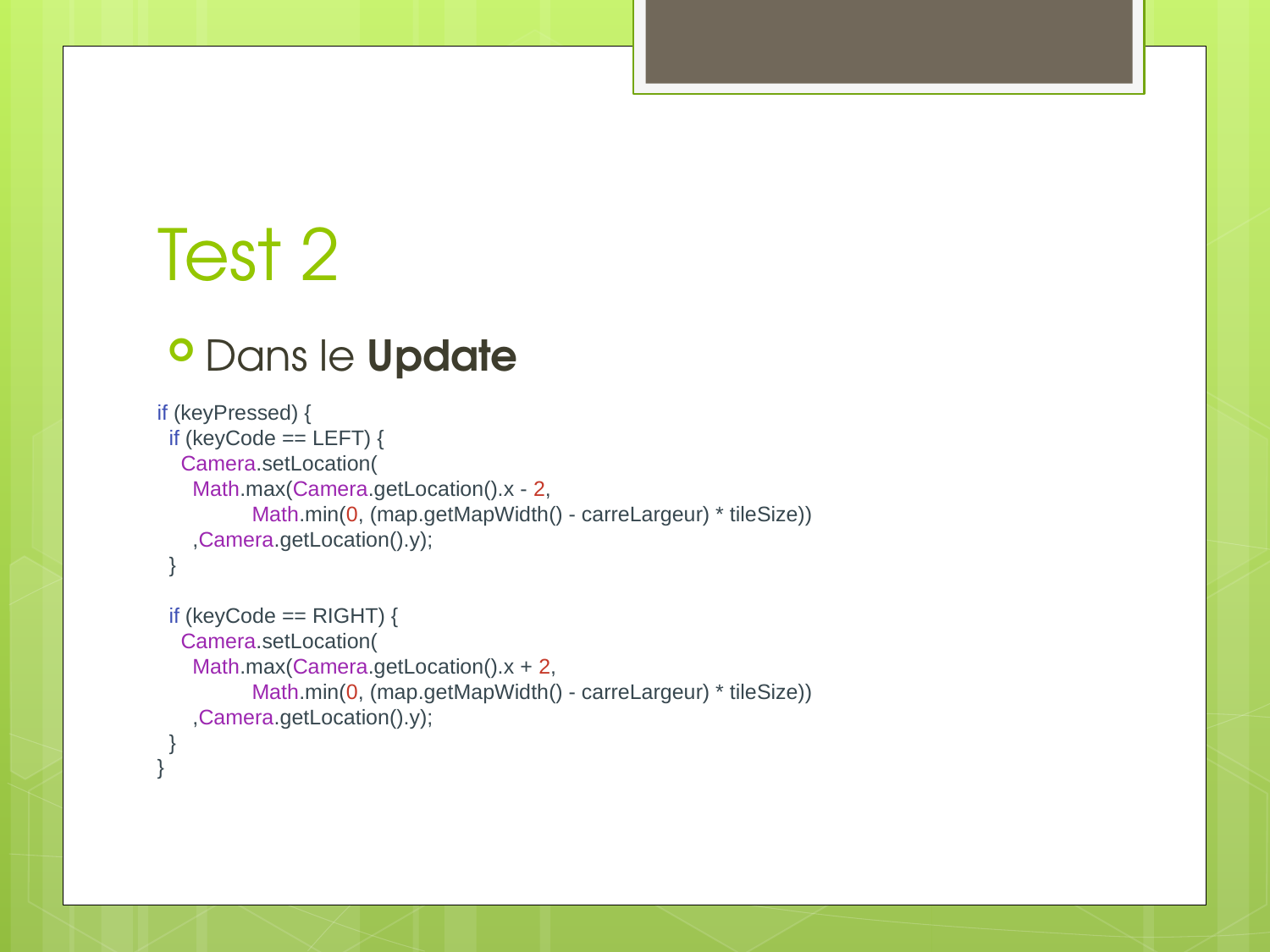

# Test 2
Dans le Update
if (keyPressed) {
  if (keyCode == LEFT) {
    Camera.setLocation(
      Math.max(Camera.getLocation().x - 2,
                Math.min(0, (map.getMapWidth() - carreLargeur) * tileSize))
      ,Camera.getLocation().y);
  }

  if (keyCode == RIGHT) {
    Camera.setLocation(
      Math.max(Camera.getLocation().x + 2,
                Math.min(0, (map.getMapWidth() - carreLargeur) * tileSize))
      ,Camera.getLocation().y);
  }
}